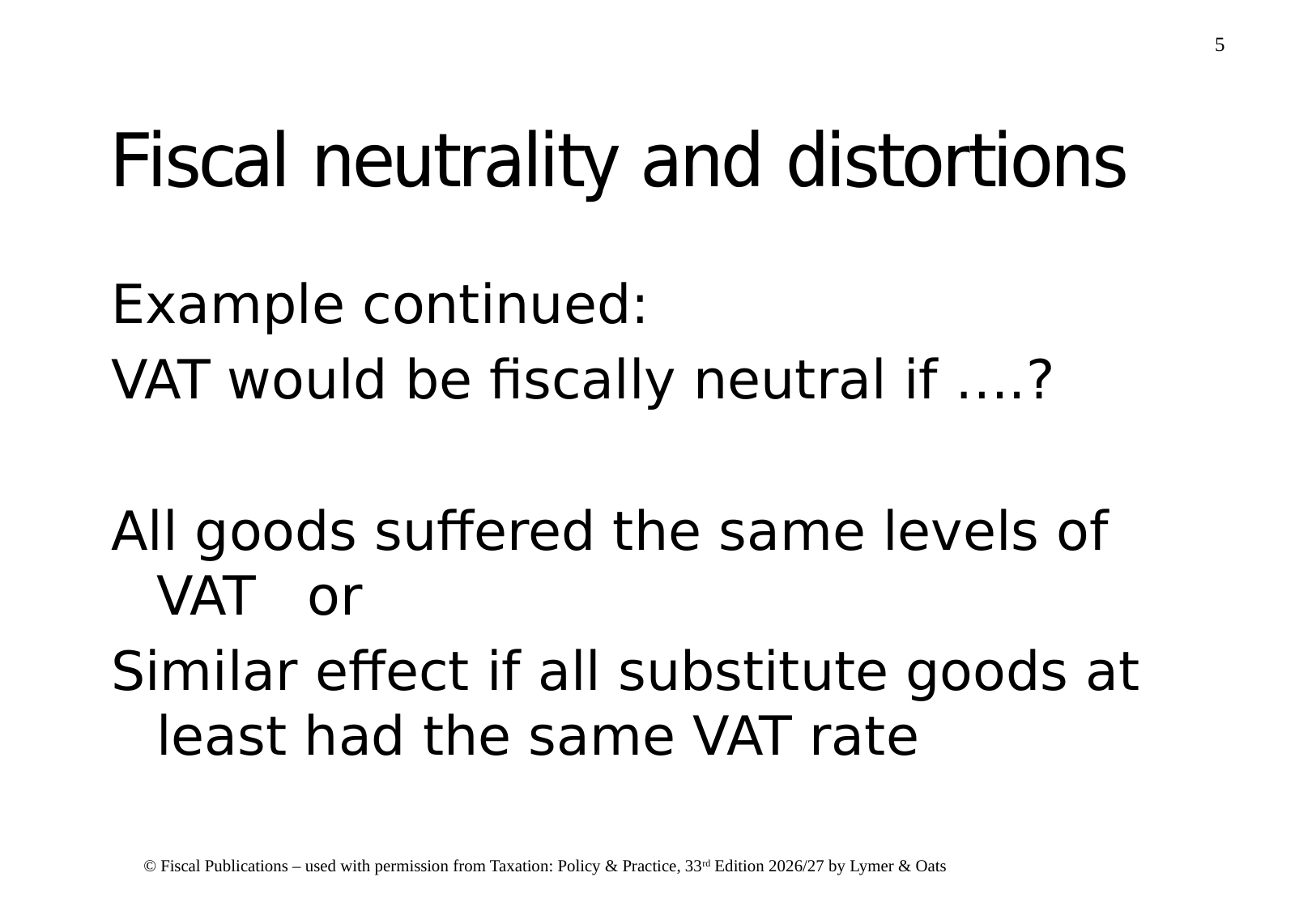

# Fiscal neutrality and distortions
Example continued:
VAT would be fiscally neutral if ….?

All goods suffered the same levels of VAT   or
Similar effect if all substitute goods at least had the same VAT rate